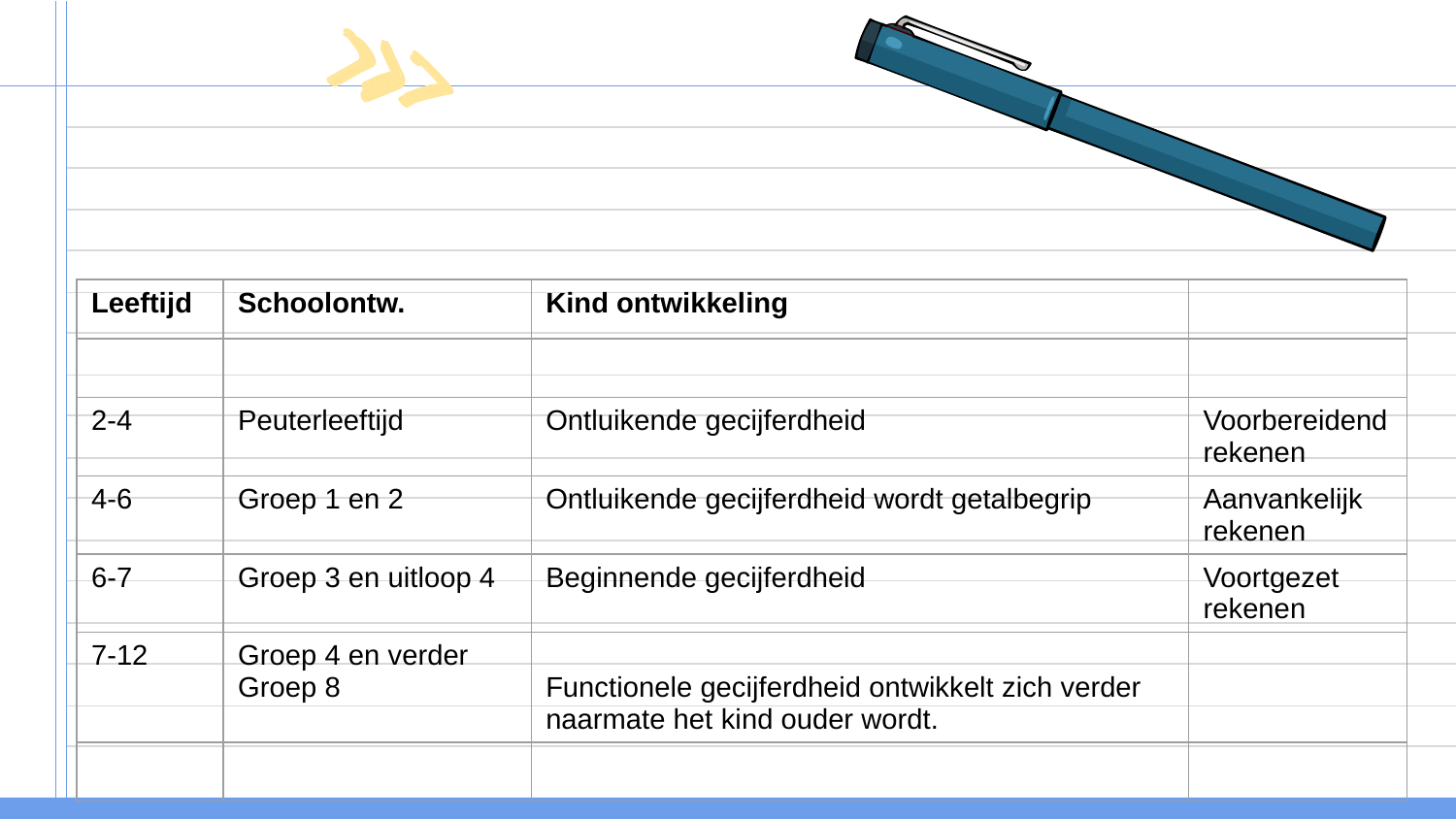

| Leeftijd | Schoolontw. | Kind ontwikkeling |  |
| --- | --- | --- | --- |
|  |  |  |  |
| 2-4 | Peuterleeftijd | Ontluikende gecijferdheid | Voorbereidend rekenen |
| 4-6 | Groep 1 en 2 | Ontluikende gecijferdheid wordt getalbegrip | Aanvankelijk rekenen |
| 6-7 | Groep 3 en uitloop 4 | Beginnende gecijferdheid | Voortgezet rekenen |
| 7-12 | Groep 4 en verder Groep 8 | Functionele gecijferdheid ontwikkelt zich verder naarmate het kind ouder wordt. |  |
|  |  |  |  |